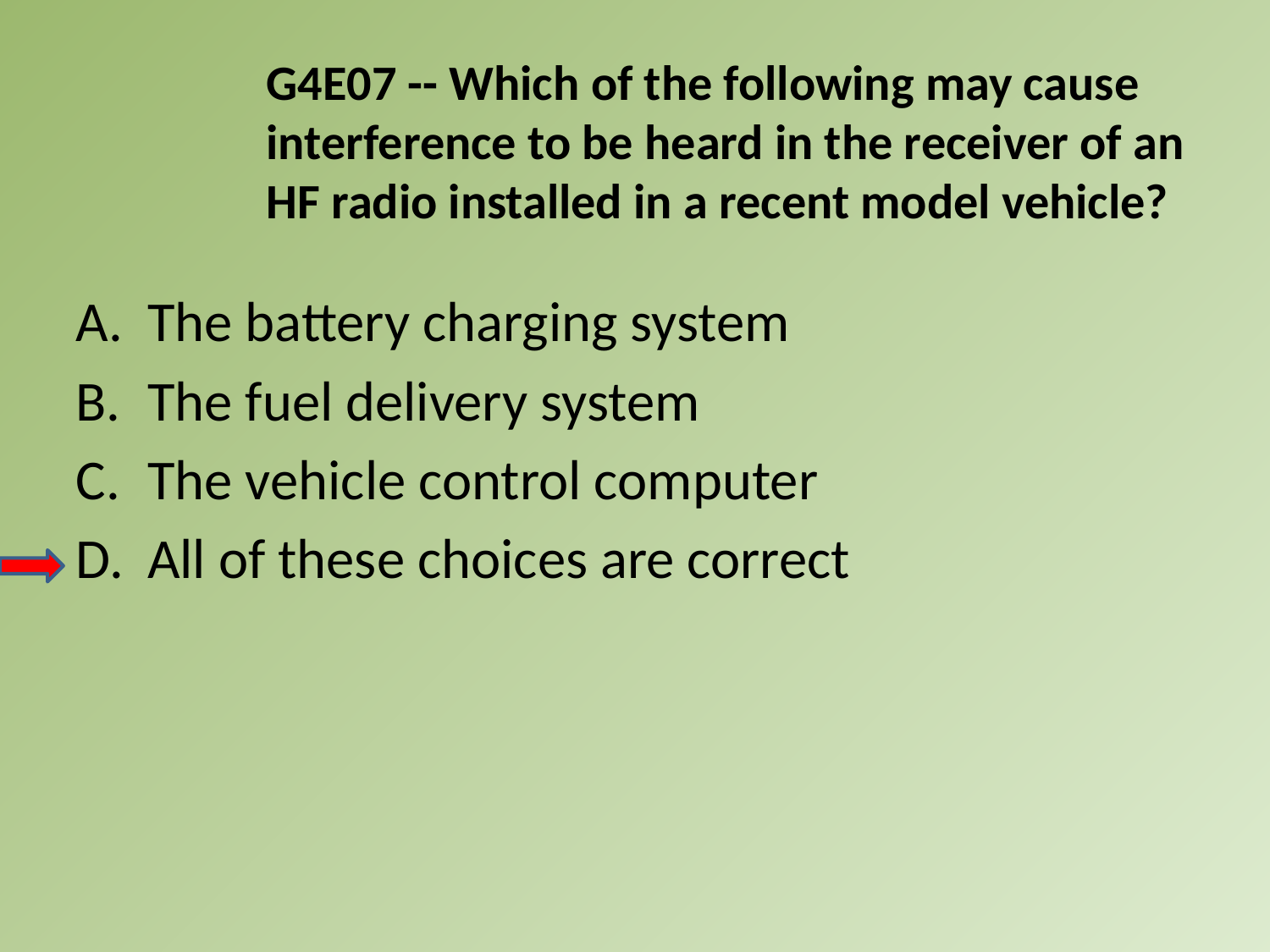

G4E07 -- Which of the following may cause interference to be heard in the receiver of an HF radio installed in a recent model vehicle?
The battery charging system
The fuel delivery system
The vehicle control computer
All of these choices are correct